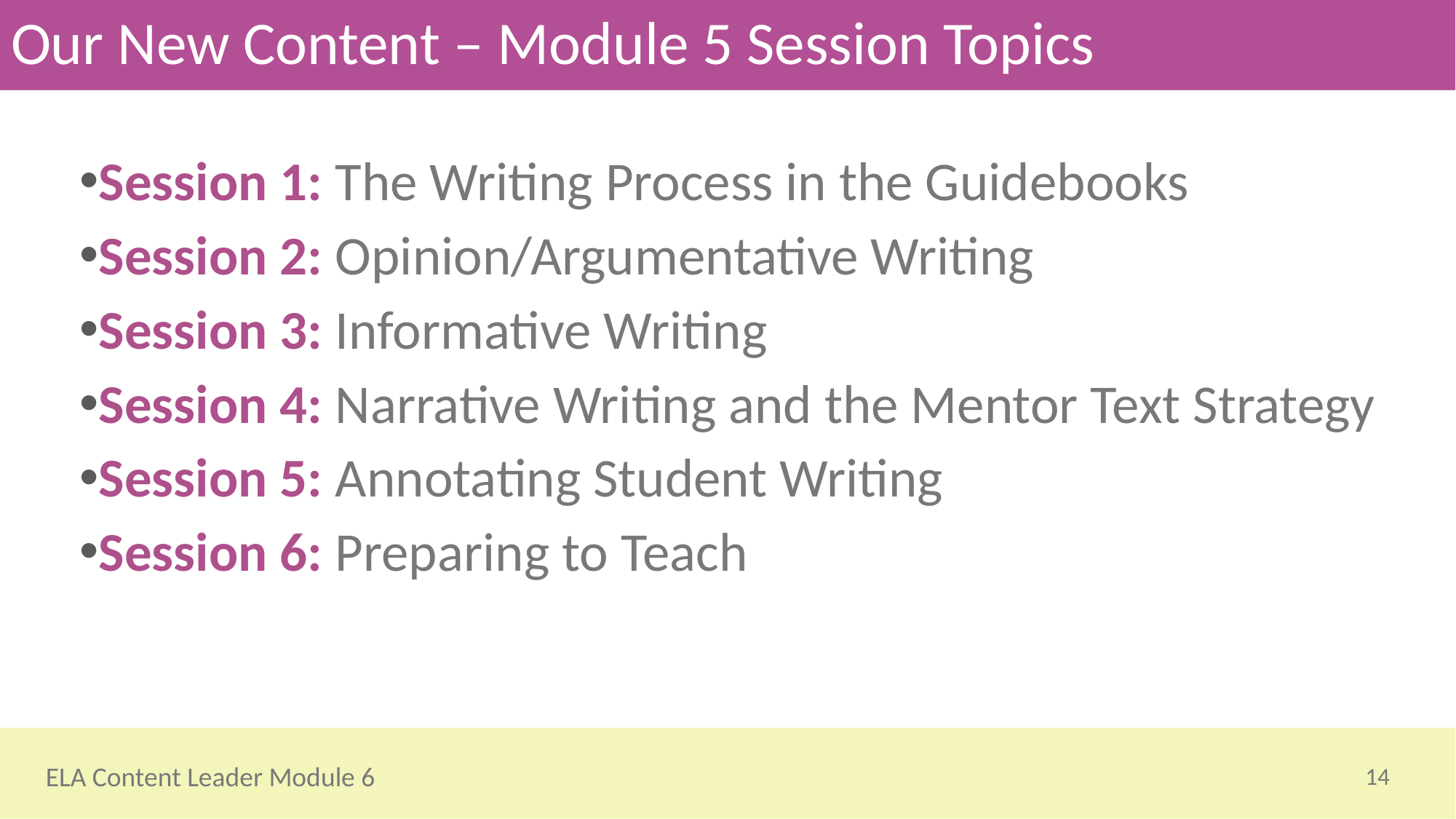

# Our New Content – Module 5 Session Topics
Session 1: The Writing Process in the Guidebooks
Session 2: Opinion/Argumentative Writing
Session 3: Informative Writing
Session 4: Narrative Writing and the Mentor Text Strategy
Session 5: Annotating Student Writing
Session 6: Preparing to Teach
14